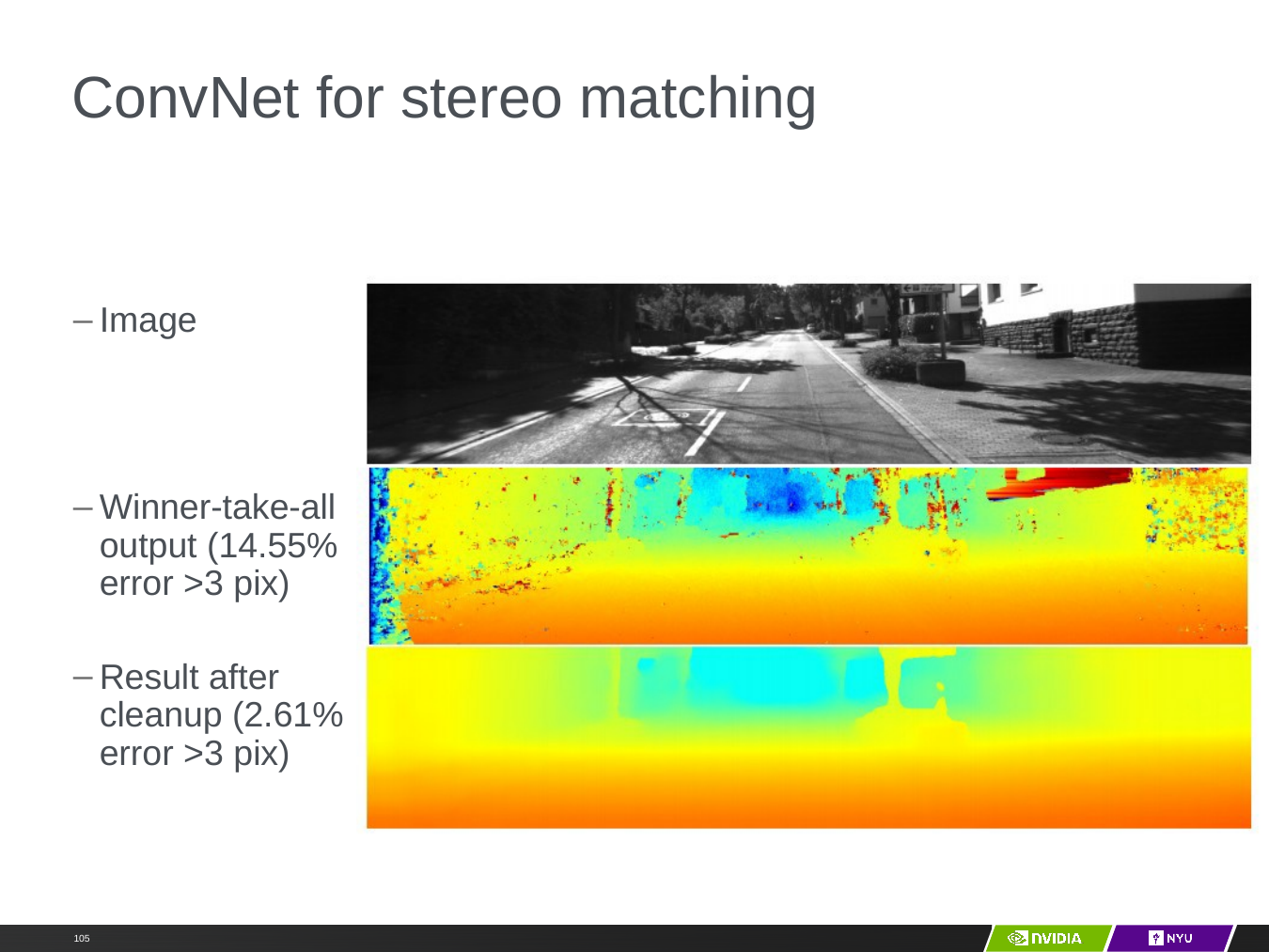

# ConvNet for stereo matching
Y LeCun

Image

Winner-take-all output (14.55% error >3 pix)

Result after cleanup (2.61% error >3 pix)